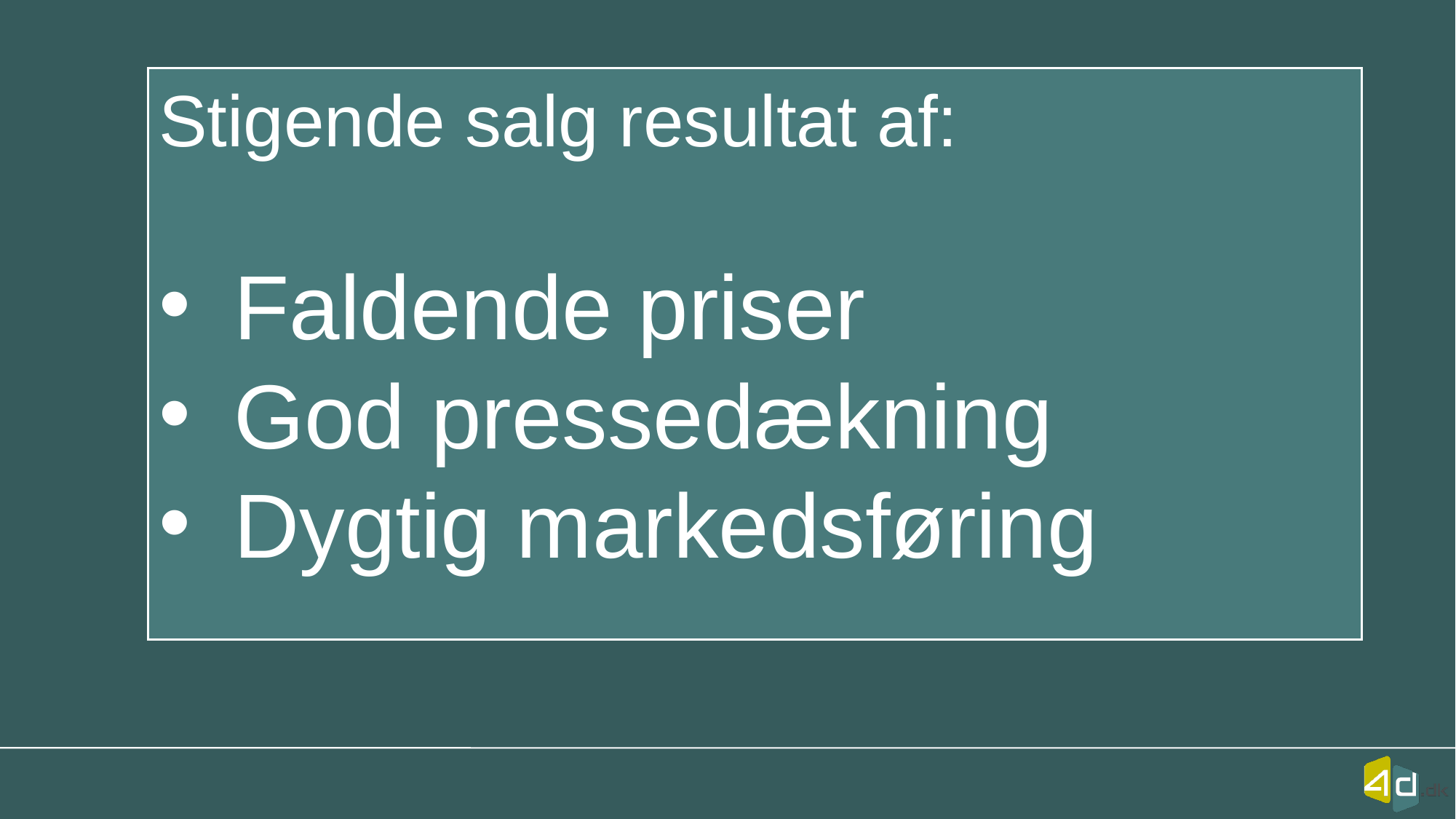

Stigende salg resultat af:

Faldende priser
God pressedækning
Dygtig markedsføring